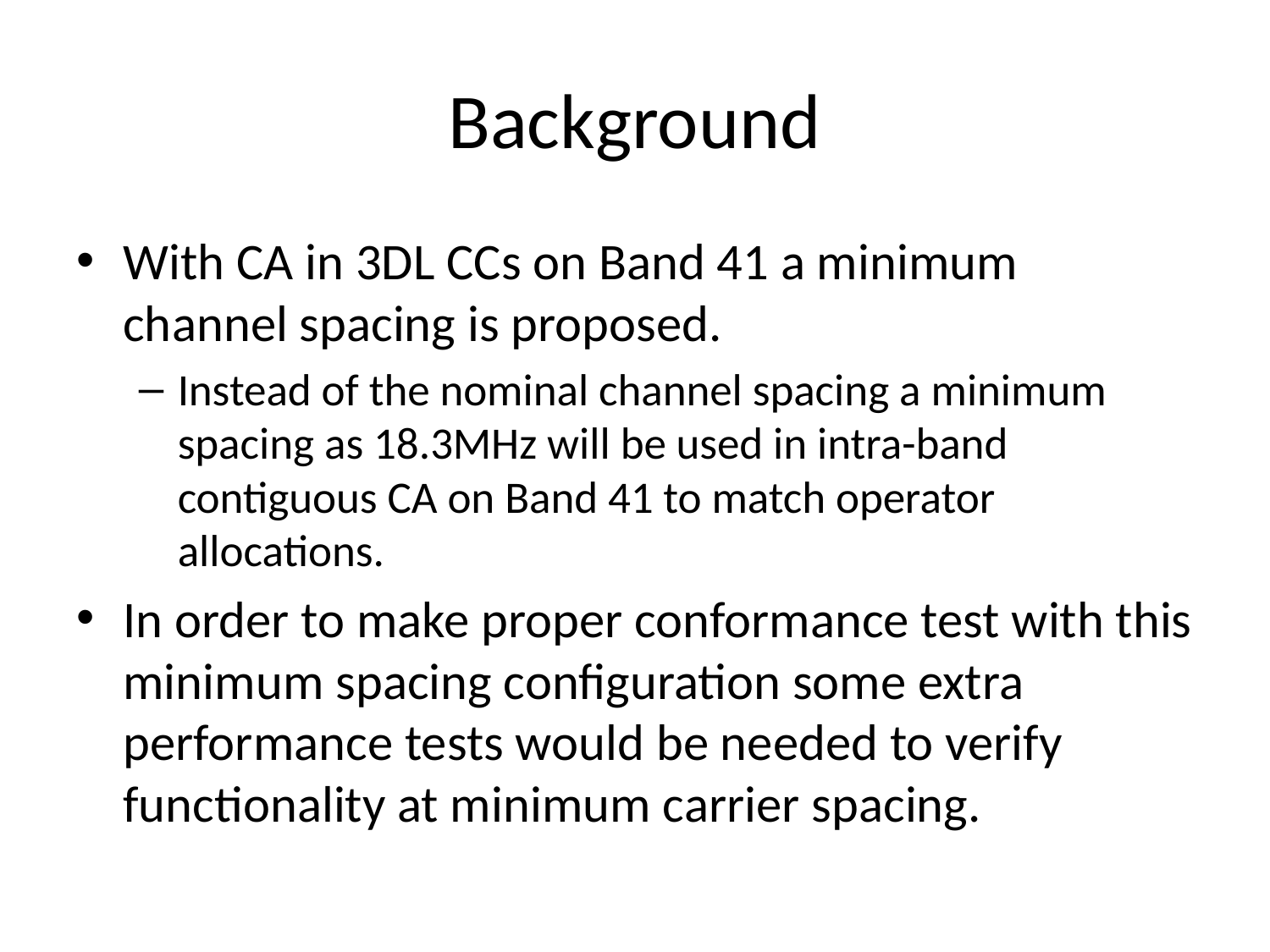

# Background
With CA in 3DL CCs on Band 41 a minimum channel spacing is proposed.
Instead of the nominal channel spacing a minimum spacing as 18.3MHz will be used in intra-band contiguous CA on Band 41 to match operator allocations.
In order to make proper conformance test with this minimum spacing configuration some extra performance tests would be needed to verify functionality at minimum carrier spacing.